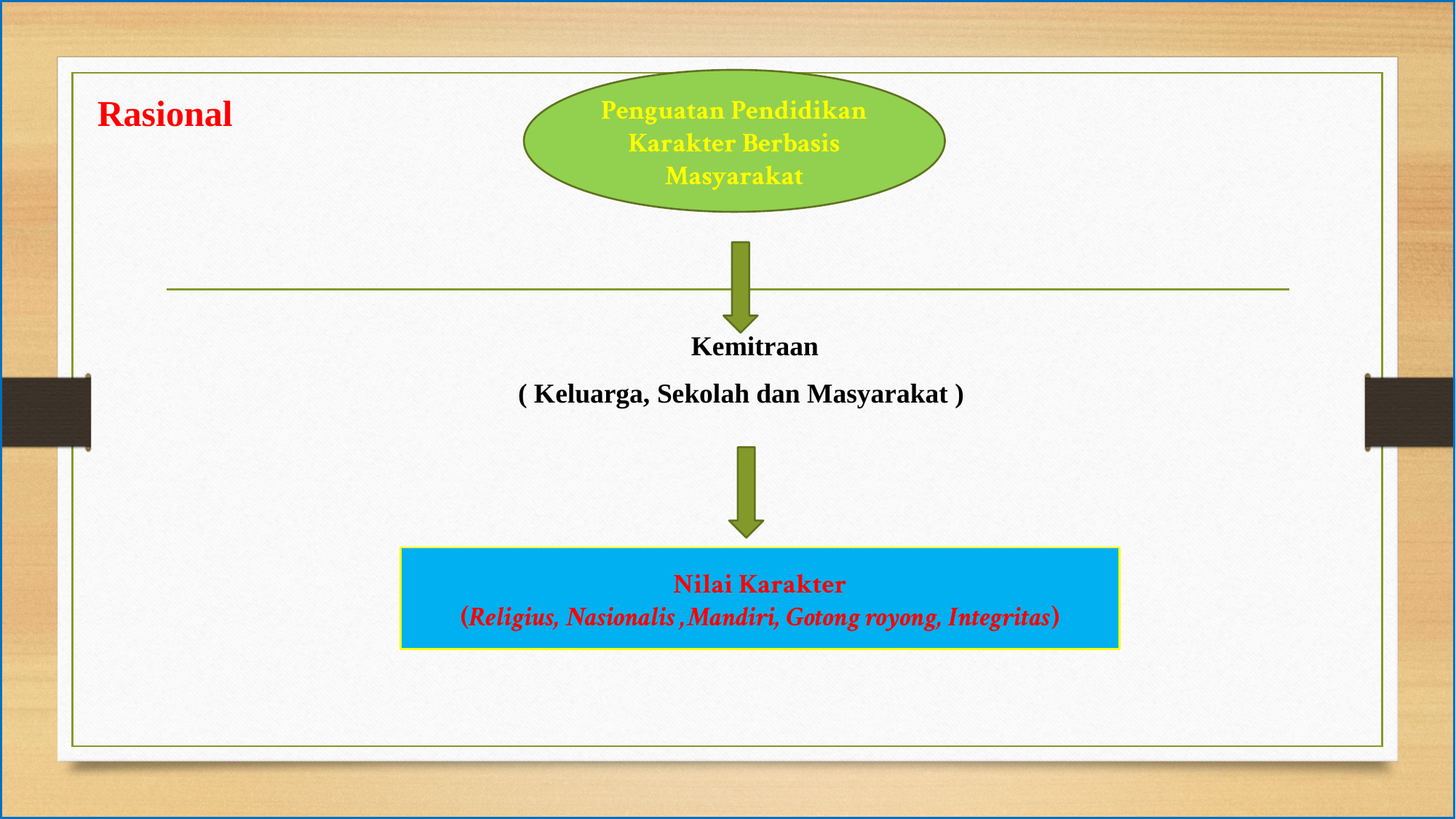

Penguatan Pendidikan Karakter Berbasis Masyarakat
    Rasional

	Kemitraan
( Keluarga, Sekolah dan Masyarakat )

Nilai Karakter
(Religius, Nasionalis ,Mandiri, Gotong royong, Integritas)